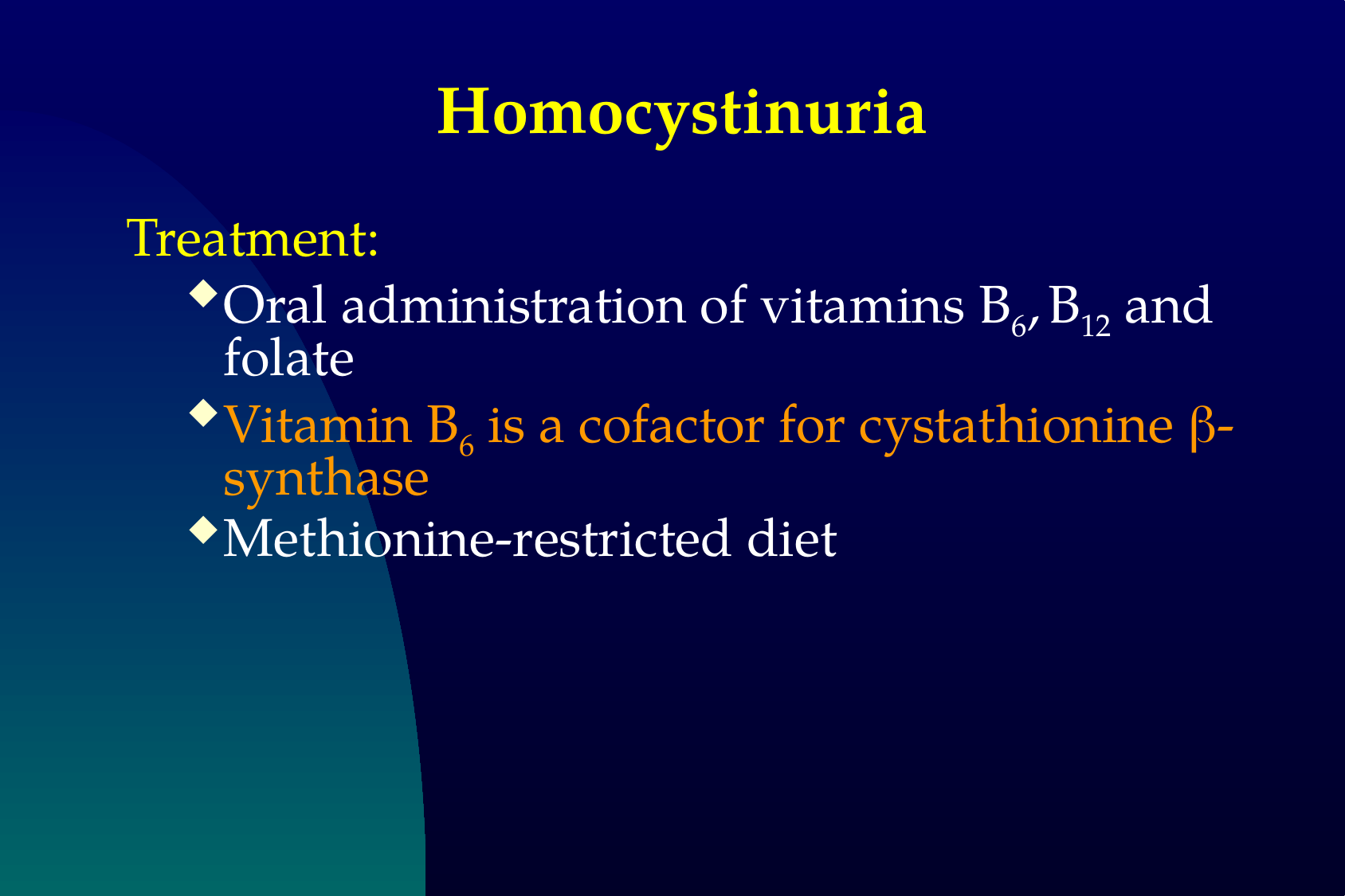

# Homocystinuria
Treatment:
Oral administration of vitamins B6, B12 and folate
Vitamin B6 is a cofactor for cystathionine β-synthase
Methionine-restricted diet